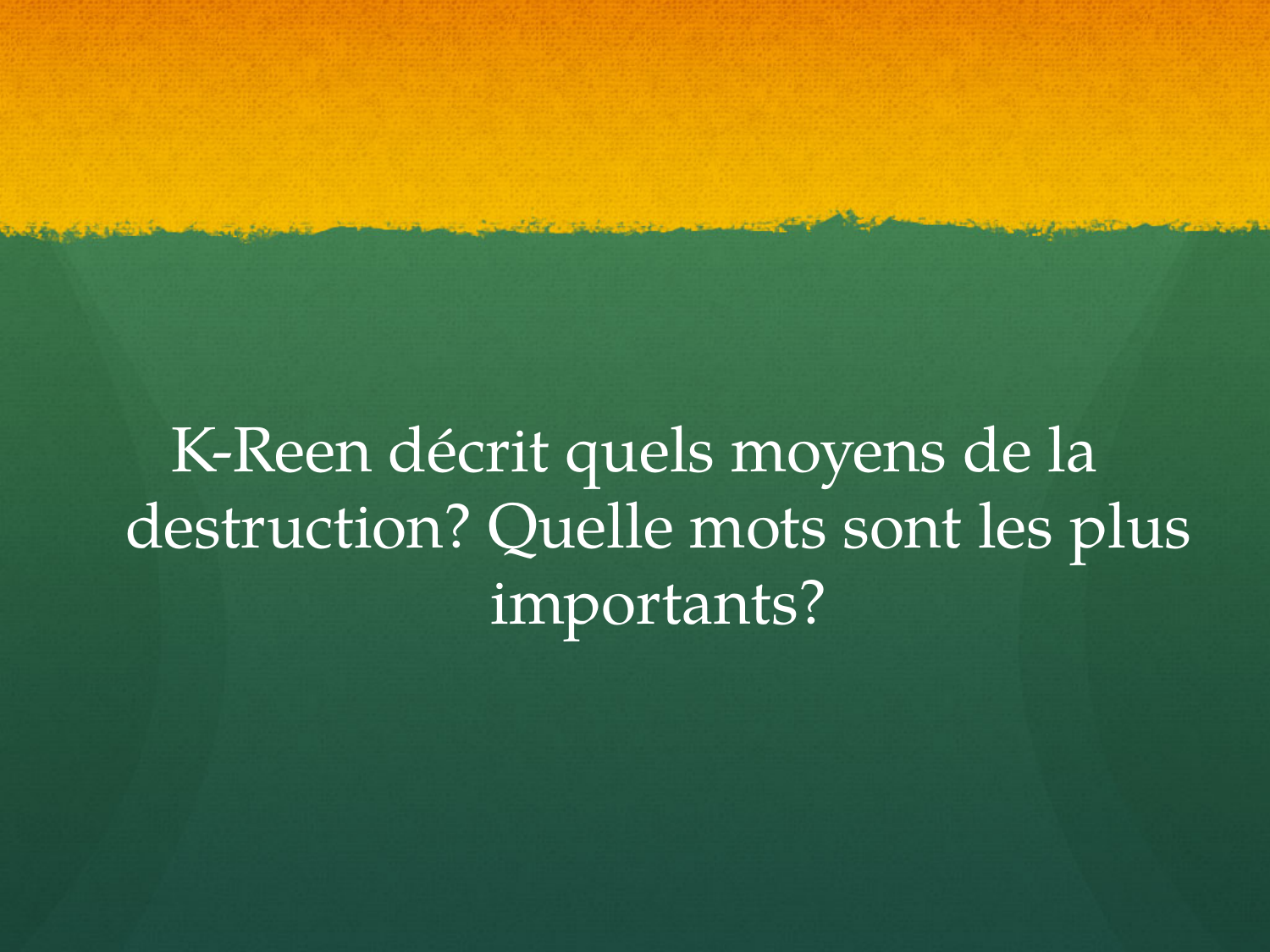

K-Reen décrit quels moyens de la destruction? Quelle mots sont les plus importants?